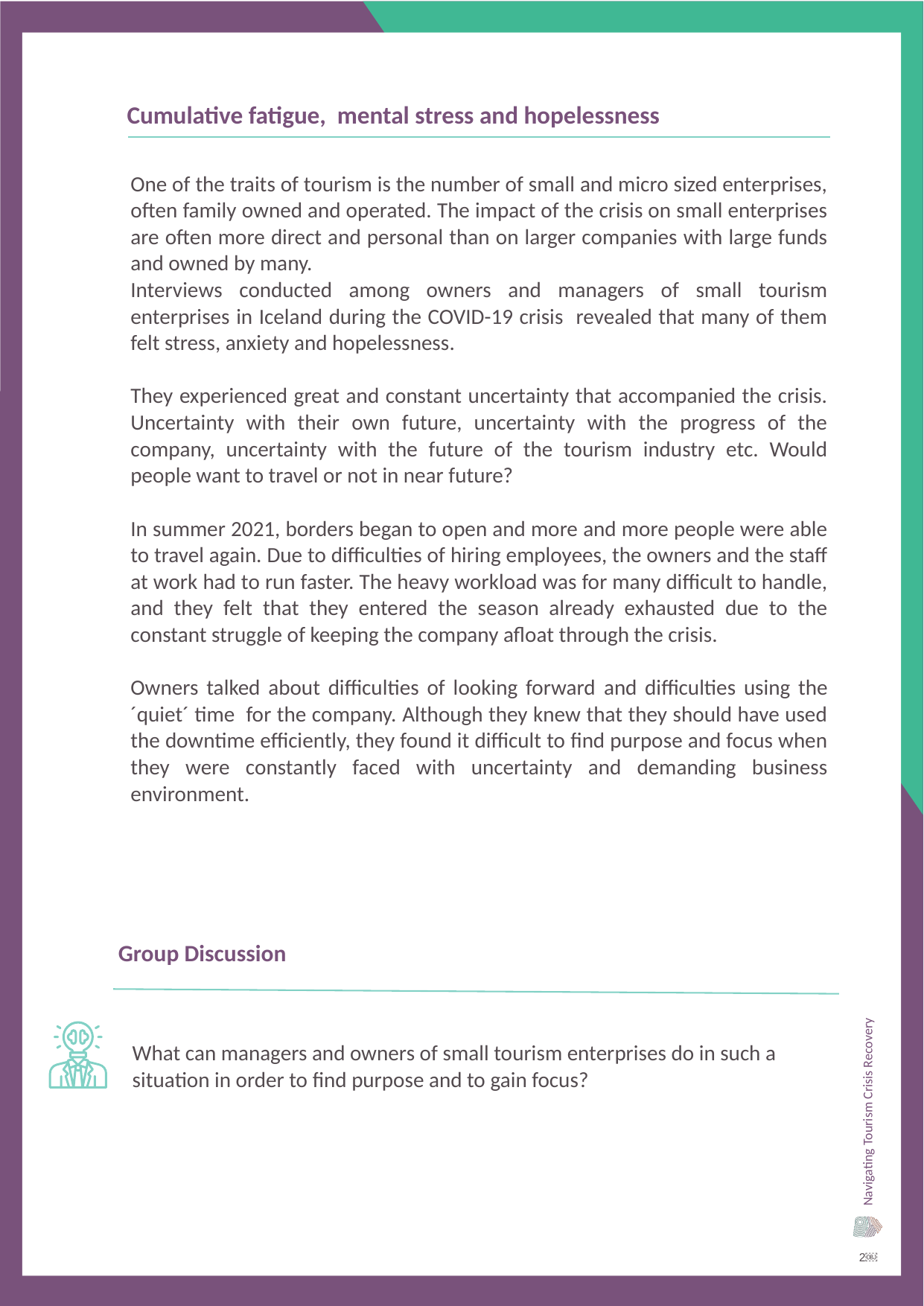

Cumulative fatigue,  mental stress and hopelessness
One of the traits of tourism is the number of small and micro sized enterprises, often family owned and operated. The impact of the crisis on small enterprises are often more direct and personal than on larger companies with large funds and owned by many.
Interviews conducted among owners and managers of small tourism enterprises in Iceland during the COVID-19 crisis  revealed that many of them felt stress, anxiety and hopelessness.

They experienced great and constant uncertainty that accompanied the crisis. Uncertainty with their own future, uncertainty with the progress of the company, uncertainty with the future of the tourism industry etc. Would people want to travel or not in near future?

In summer 2021, borders began to open and more and more people were able to travel again. Due to difficulties of hiring employees, the owners and the staff at work had to run faster. The heavy workload was for many difficult to handle, and they felt that they entered the season already exhausted due to the constant struggle of keeping the company afloat through the crisis.

Owners talked about difficulties of looking forward and difficulties using the ´quiet´ time  for the company. Although they knew that they should have used the downtime efficiently, they found it difficult to find purpose and focus when they were constantly faced with uncertainty and demanding business environment.

Group Discussion
What can managers and owners of small tourism enterprises do in such a situation in order to find purpose and to gain focus?